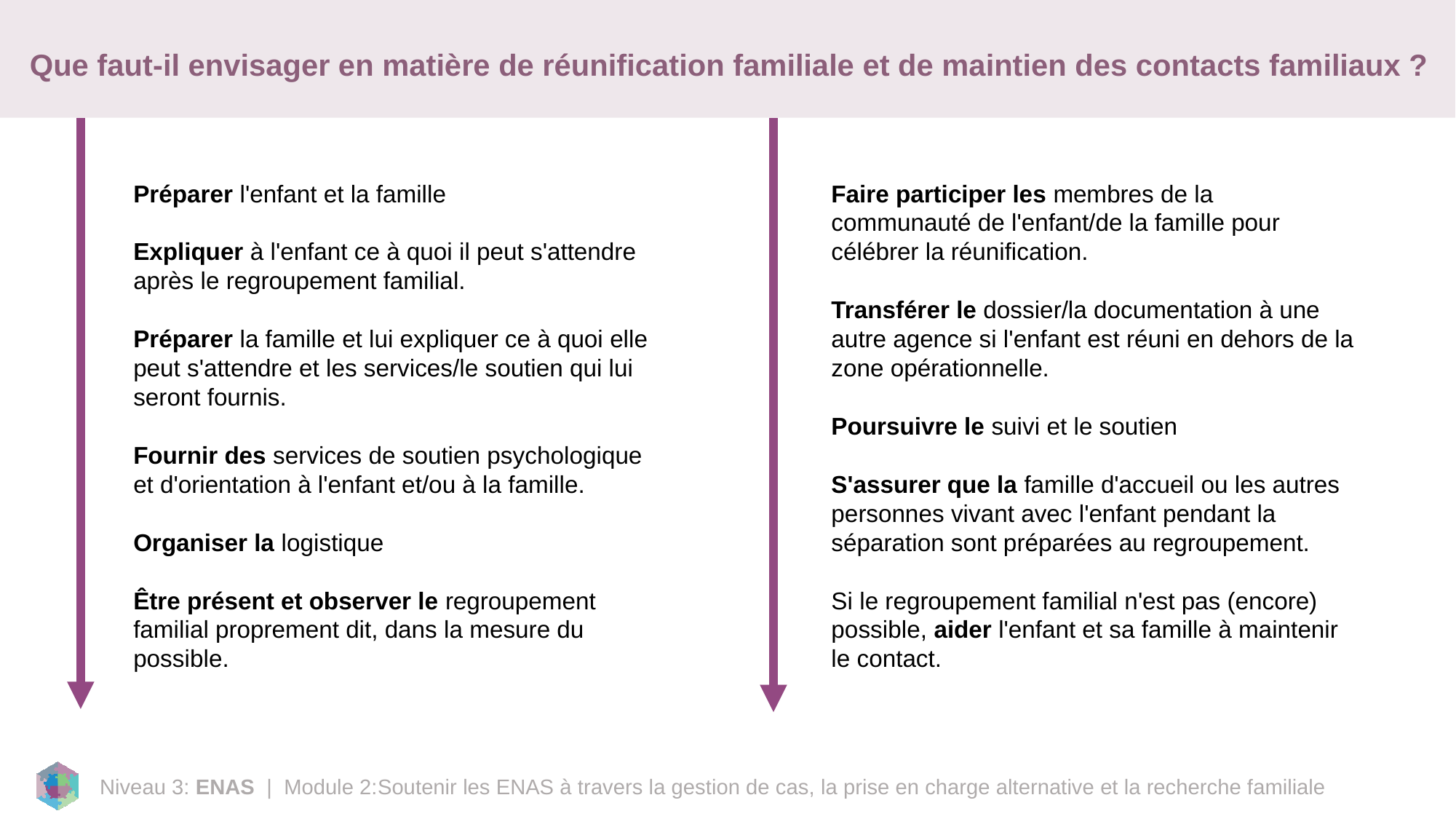

# Que faut-il envisager en matière de réunification familiale et de maintien des contacts familiaux ?
Préparer l'enfant et la famille

Expliquer à l'enfant ce à quoi il peut s'attendre après le regroupement familial.

Préparer la famille et lui expliquer ce à quoi elle peut s'attendre et les services/le soutien qui lui seront fournis.

Fournir des services de soutien psychologique et d'orientation à l'enfant et/ou à la famille.

Organiser la logistique

Être présent et observer le regroupement familial proprement dit, dans la mesure du possible.
Faire participer les membres de la communauté de l'enfant/de la famille pour célébrer la réunification.

Transférer le dossier/la documentation à une autre agence si l'enfant est réuni en dehors de la zone opérationnelle.

Poursuivre le suivi et le soutien

S'assurer que la famille d'accueil ou les autres personnes vivant avec l'enfant pendant la séparation sont préparées au regroupement.

Si le regroupement familial n'est pas (encore) possible, aider l'enfant et sa famille à maintenir le contact.